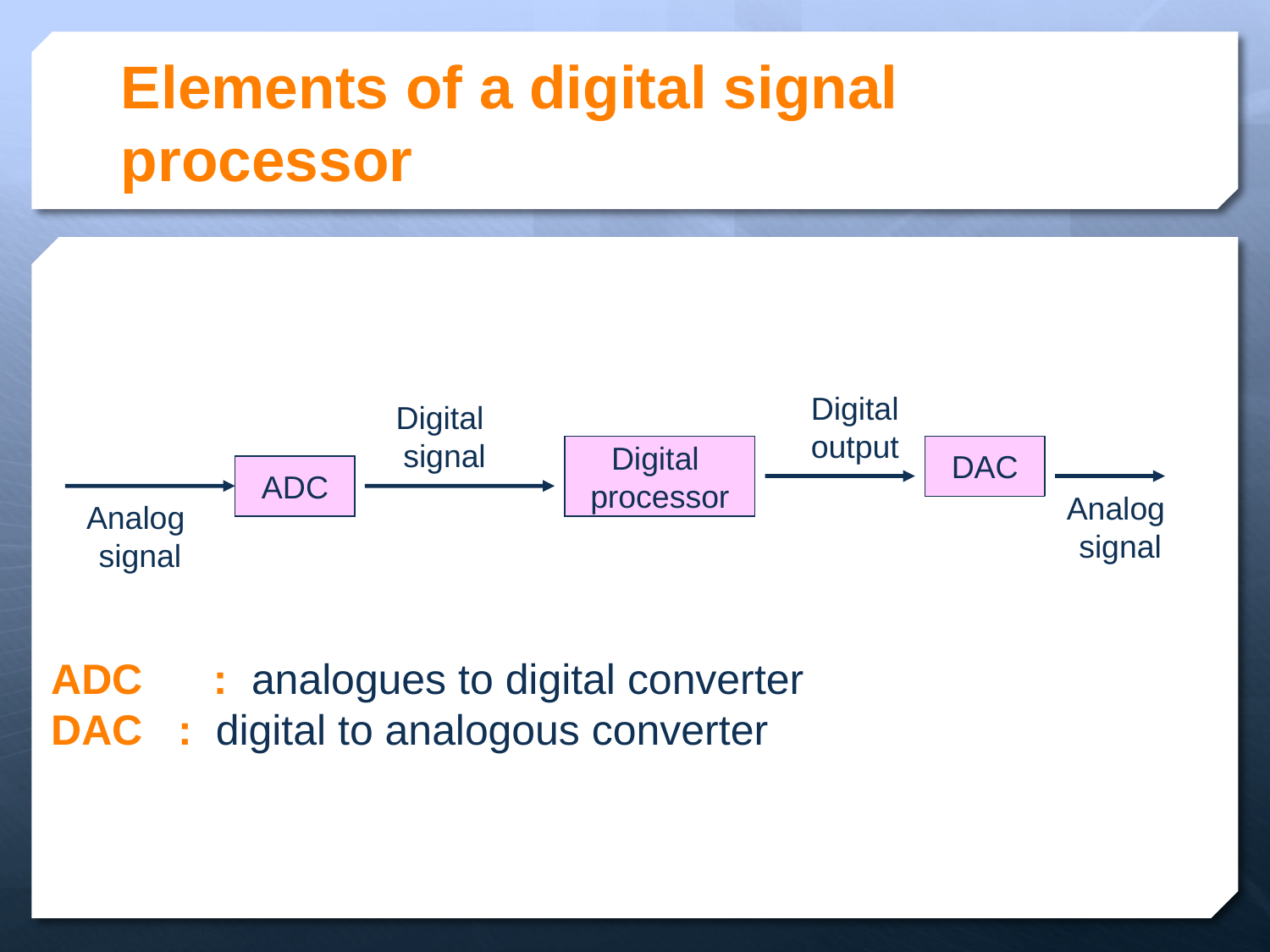

# Elements of a digital signal processor
Digital
output
Digital
 signal
Digital
processor
DAC
ADC

Analog
signal
Analog
signal
ADC      :  analogues to digital converter
DAC	:  digital to analogous converter